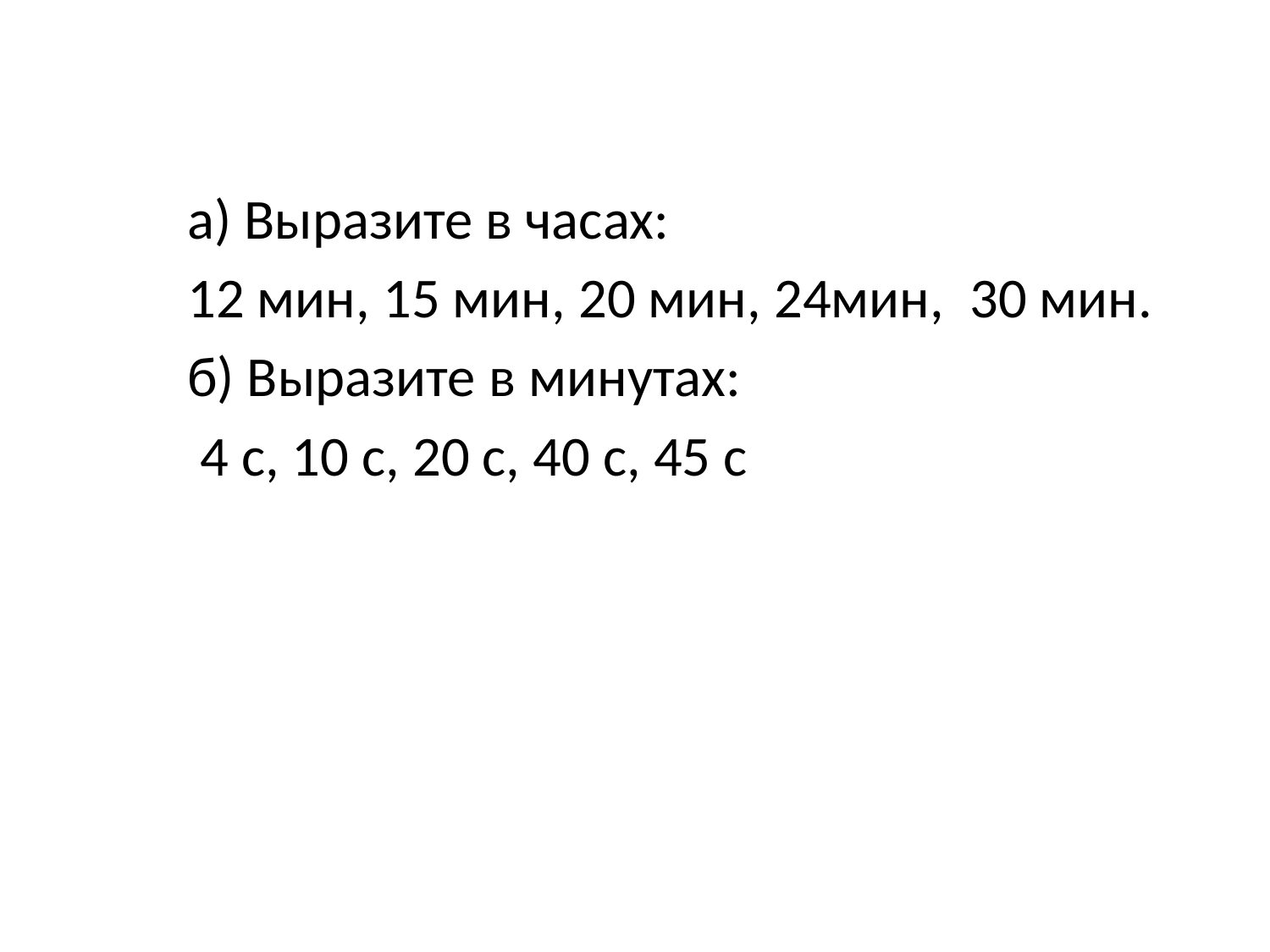

а) Выразите в часах:
12 мин, 15 мин, 20 мин, 24мин,  30 мин.
б) Выразите в минутах:
 4 с, 10 с, 20 с, 40 с, 45 с